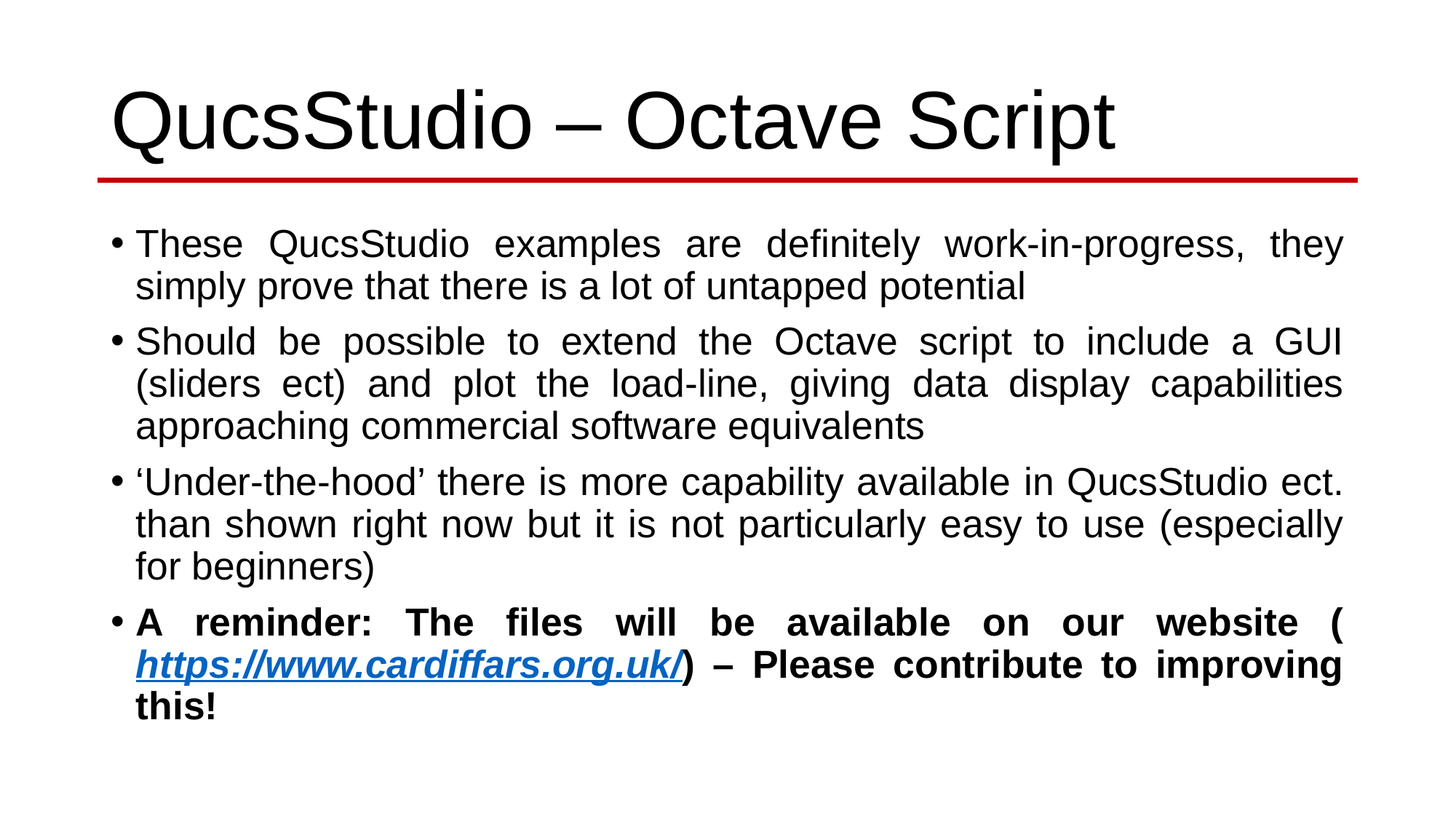

# QucsStudio – Octave Script
These QucsStudio examples are definitely work-in-progress, they simply prove that there is a lot of untapped potential
Should be possible to extend the Octave script to include a GUI (sliders ect) and plot the load-line, giving data display capabilities approaching commercial software equivalents
‘Under-the-hood’ there is more capability available in QucsStudio ect. than shown right now but it is not particularly easy to use (especially for beginners)
A reminder: The files will be available on our website (https://www.cardiffars.org.uk/) – Please contribute to improving this!